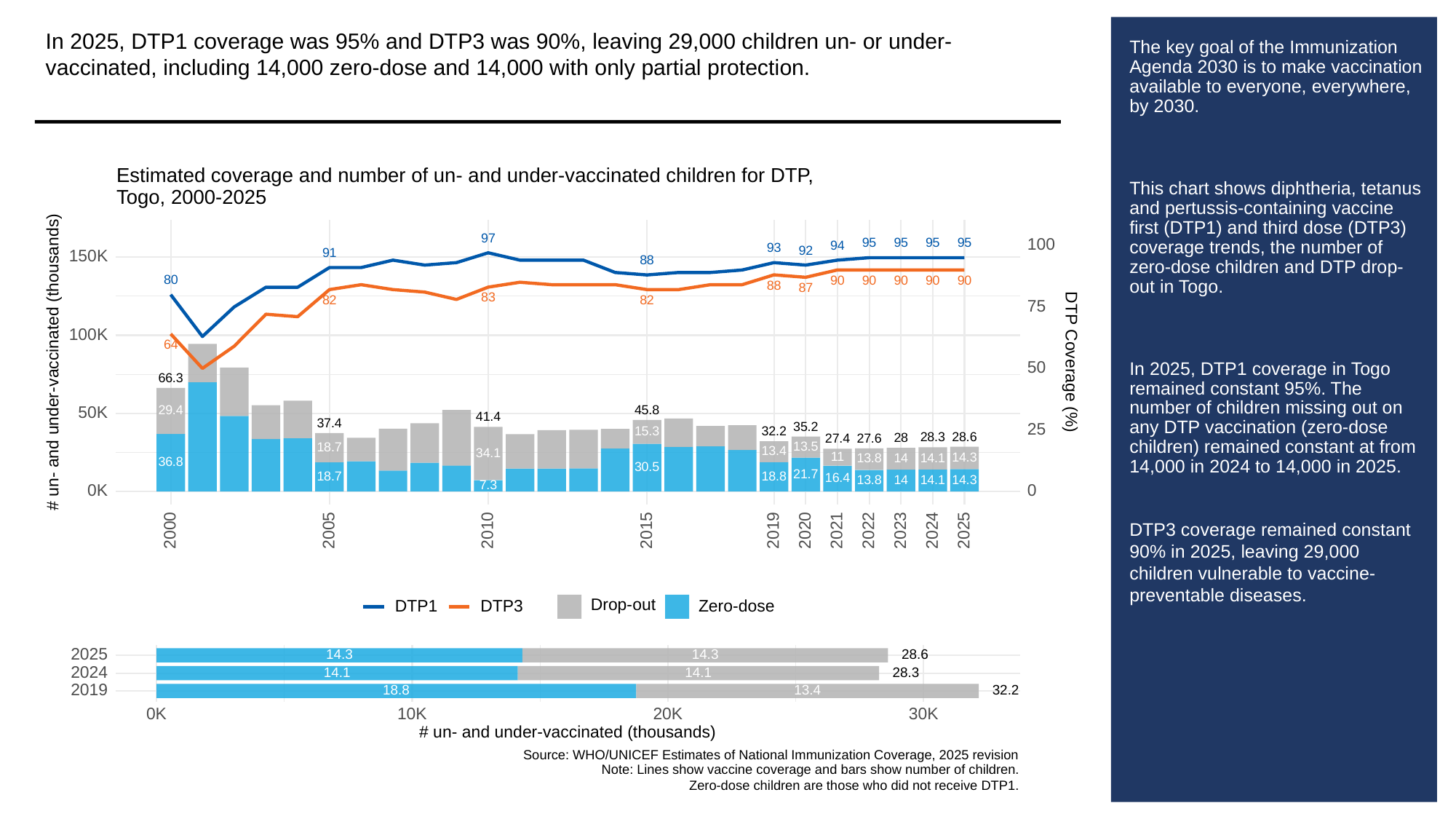

In 2025, DTP1 coverage was 95% and DTP3 was 90%, leaving 29,000 children un- or under-vaccinated, including 14,000 zero-dose and 14,000 with only partial protection.
# The key goal of the Immunization Agenda 2030 is to make vaccination available to everyone, everywhere, by 2030.

This chart shows diphtheria, tetanus and pertussis-containing vaccine first (DTP1) and third dose (DTP3) coverage trends, the number of zero-dose children and DTP drop-out in Togo.

In 2025, DTP1 coverage in Togo remained constant 95%. The number of children missing out on any DTP vaccination (zero-dose children) remained constant at from 14,000 in 2024 to 14,000 in 2025.

DTP3 coverage remained constant 90% in 2025, leaving 29,000 children vulnerable to vaccine-preventable diseases.

Estimated coverage and number of un- and under-vaccinated children for DTP,
Togo, 2000-2025

97
95
95
95
95
100
94
93
92
91
150K

88

80
90
90
90
90
90
88
87
83
82
82

75
100K

64

# un- and under-vaccinated (thousands)
DTP Coverage (%)
50

66.3

45.8
29.4
50K

41.4

37.4

35.2

25

15.3
32.2

28.6

28.3
28

27.6
27.4

13.5
18.7

13.4

34.1

11
14.3
14.1
14
13.8

36.8

30.5

21.7

18.8
18.7
16.4
14.3
14.1
13.8
14

7.3
0K
0

2023
2000
2005
2010
2015
2019
2020
2021
2022
2024
2025

Drop-out
DTP3
Zero-dose
DTP1

2025
14.3
14.3
28.6

2024
28.3
14.1
14.1

2019
13.4
32.2
18.8

30K
0K
10K
20K
# un- and under-vaccinated (thousands)
Source: WHO/UNICEF Estimates of National Immunization Coverage, 2025 revision
Note: Lines show vaccine coverage and bars show number of children.
Zero-dose children are those who did not receive DTP1.